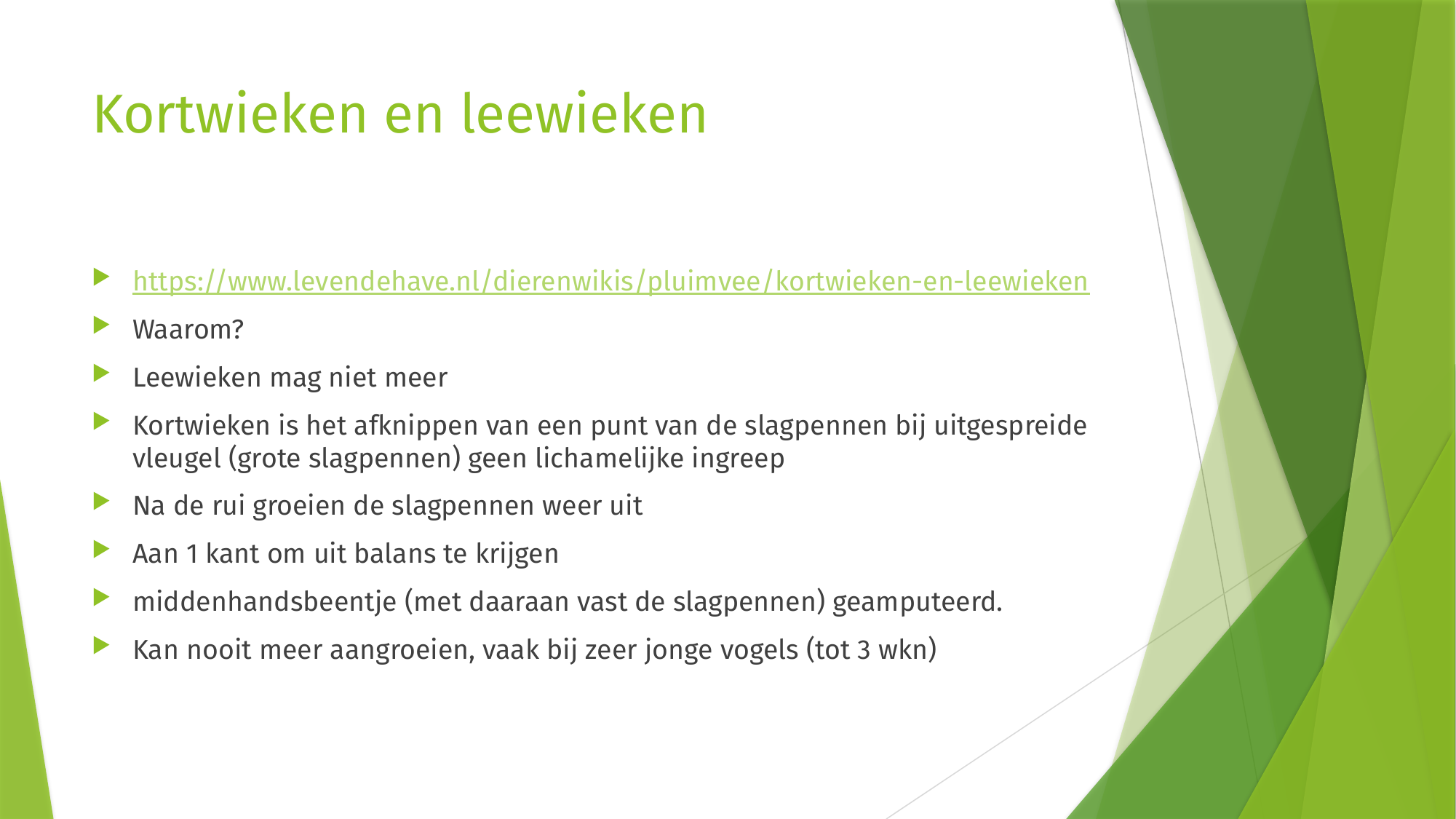

# Kortwieken en leewieken
https://www.levendehave.nl/dierenwikis/pluimvee/kortwieken-en-leewieken
Waarom?
Leewieken mag niet meer
Kortwieken is het afknippen van een punt van de slagpennen bij uitgespreide vleugel (grote slagpennen) geen lichamelijke ingreep
Na de rui groeien de slagpennen weer uit
Aan 1 kant om uit balans te krijgen
middenhandsbeentje (met daaraan vast de slagpennen) geamputeerd.
Kan nooit meer aangroeien, vaak bij zeer jonge vogels (tot 3 wkn)